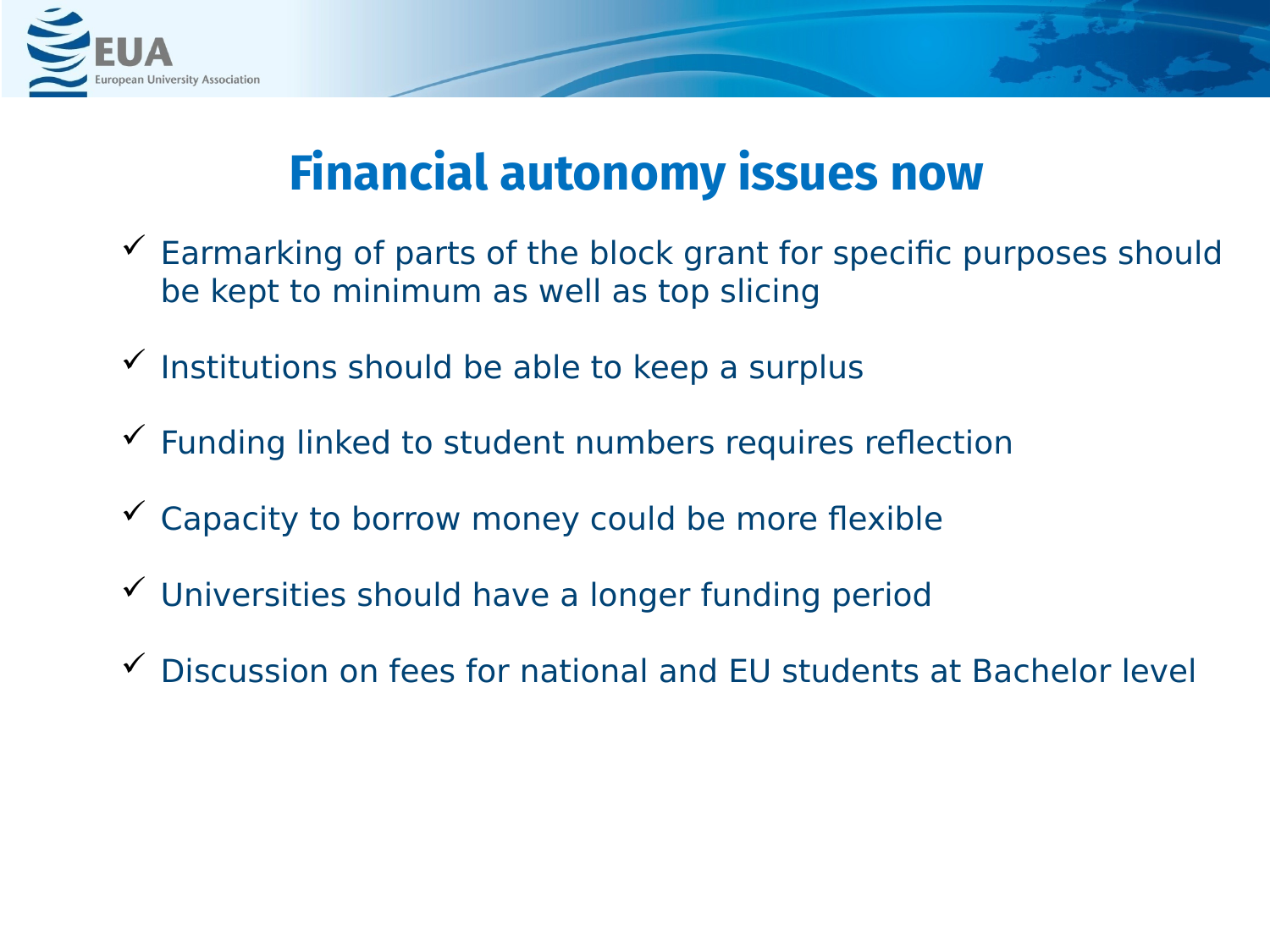

# Financial autonomy issues now
Earmarking of parts of the block grant for specific purposes should be kept to minimum as well as top slicing
Institutions should be able to keep a surplus
Funding linked to student numbers requires reflection
Capacity to borrow money could be more flexible
Universities should have a longer funding period
Discussion on fees for national and EU students at Bachelor level